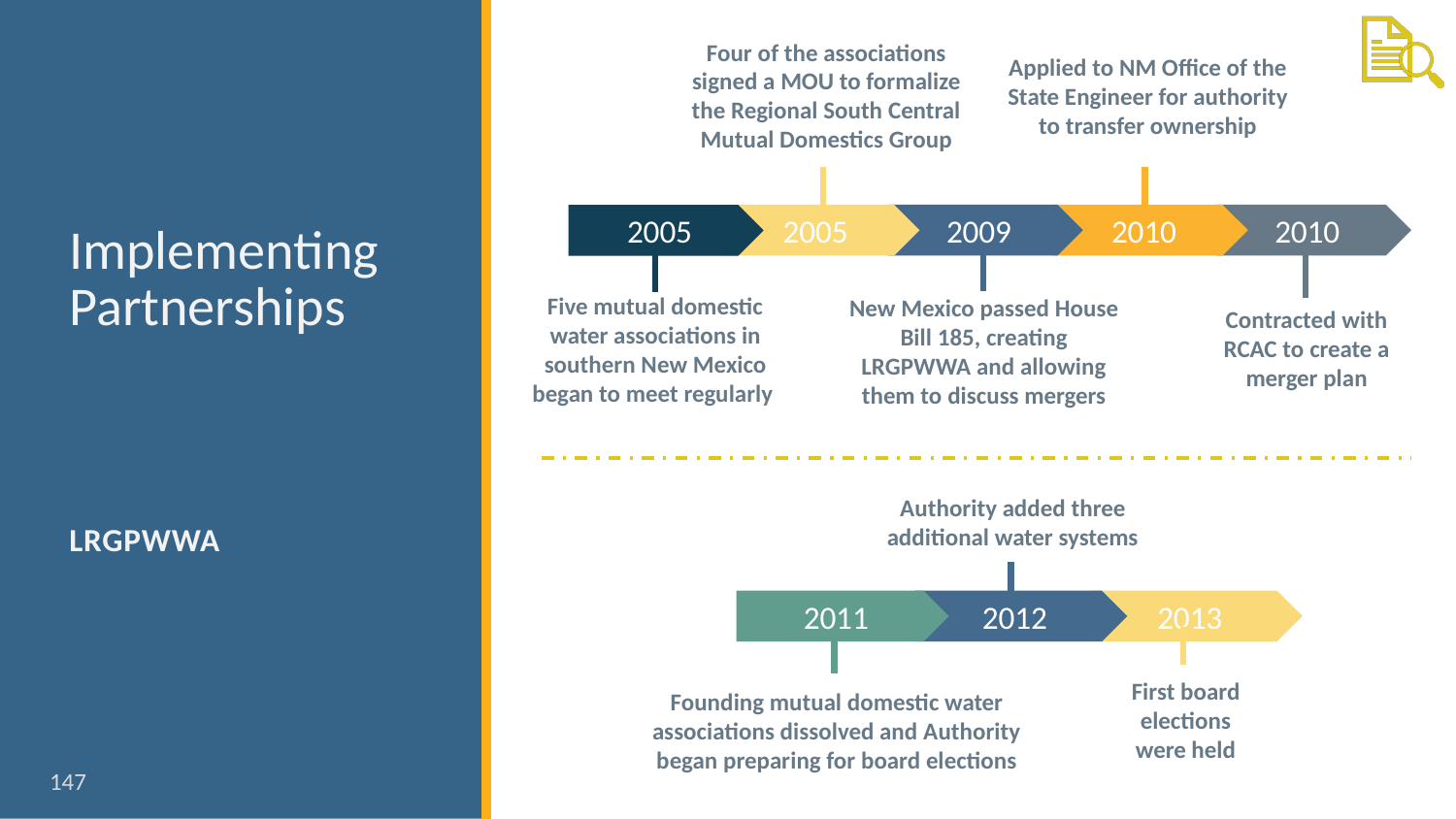

Five mutual domestic water associations in southern New Mexico began to meet regularly
2005
Four of the associations signed a MOU to formalize the Regional South Central Mutual Domestics Group
2005
New Mexico passed House Bill 185, creating LRGPWWA and allowing them to discuss mergers
2009
Applied to NM Office of the State Engineer for authority to transfer ownership
2010
Contracted with RCAC to create a merger plan
2010
# Implementing Partnerships
Founding mutual domestic water associations dissolved and Authority began preparing for board elections
2011
Authority added three additional water systems
2012

First board elections were held
2013
LRGPWWA
147